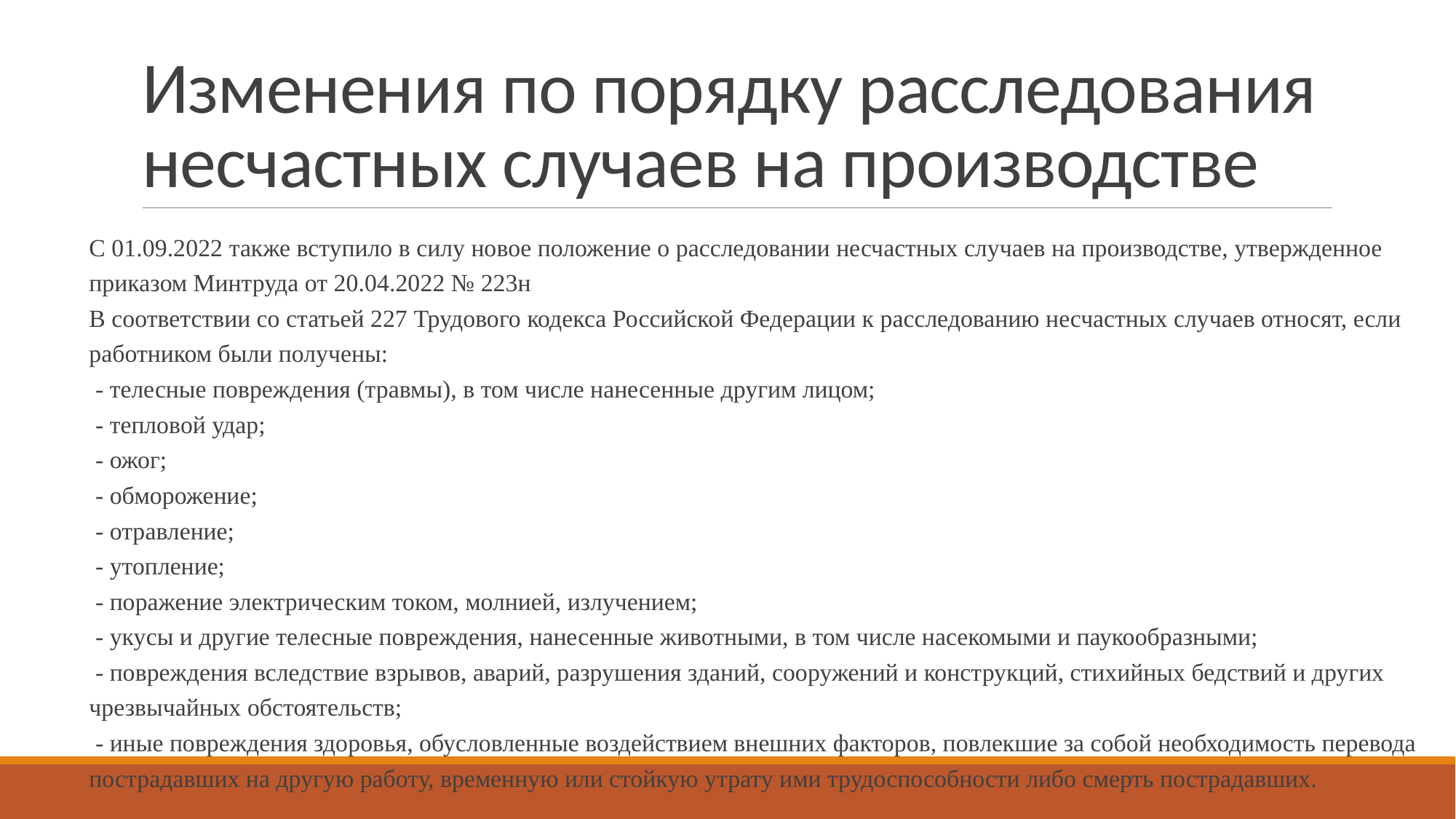

# Изменения по порядку расследования несчастных случаев на производстве
С 01.09.2022 также вступило в силу новое положение о расследовании несчастных случаев на производстве, утвержденное приказом Минтруда от 20.04.2022 № 223н
В соответствии со статьей 227 Трудового кодекса Российской Федерации к расследованию несчастных случаев относят, если работником были получены:
 - телесные повреждения (травмы), в том числе нанесенные другим лицом;
 - тепловой удар;
 - ожог;
 - обморожение;
 - отравление;
 - утопление;
 - поражение электрическим током, молнией, излучением;
 - укусы и другие телесные повреждения, нанесенные животными, в том числе насекомыми и паукообразными;
 - повреждения вследствие взрывов, аварий, разрушения зданий, сооружений и конструкций, стихийных бедствий и других чрезвычайных обстоятельств;
 - иные повреждения здоровья, обусловленные воздействием внешних факторов, повлекшие за собой необходимость перевода пострадавших на другую работу, временную или стойкую утрату ими трудоспособности либо смерть пострадавших.